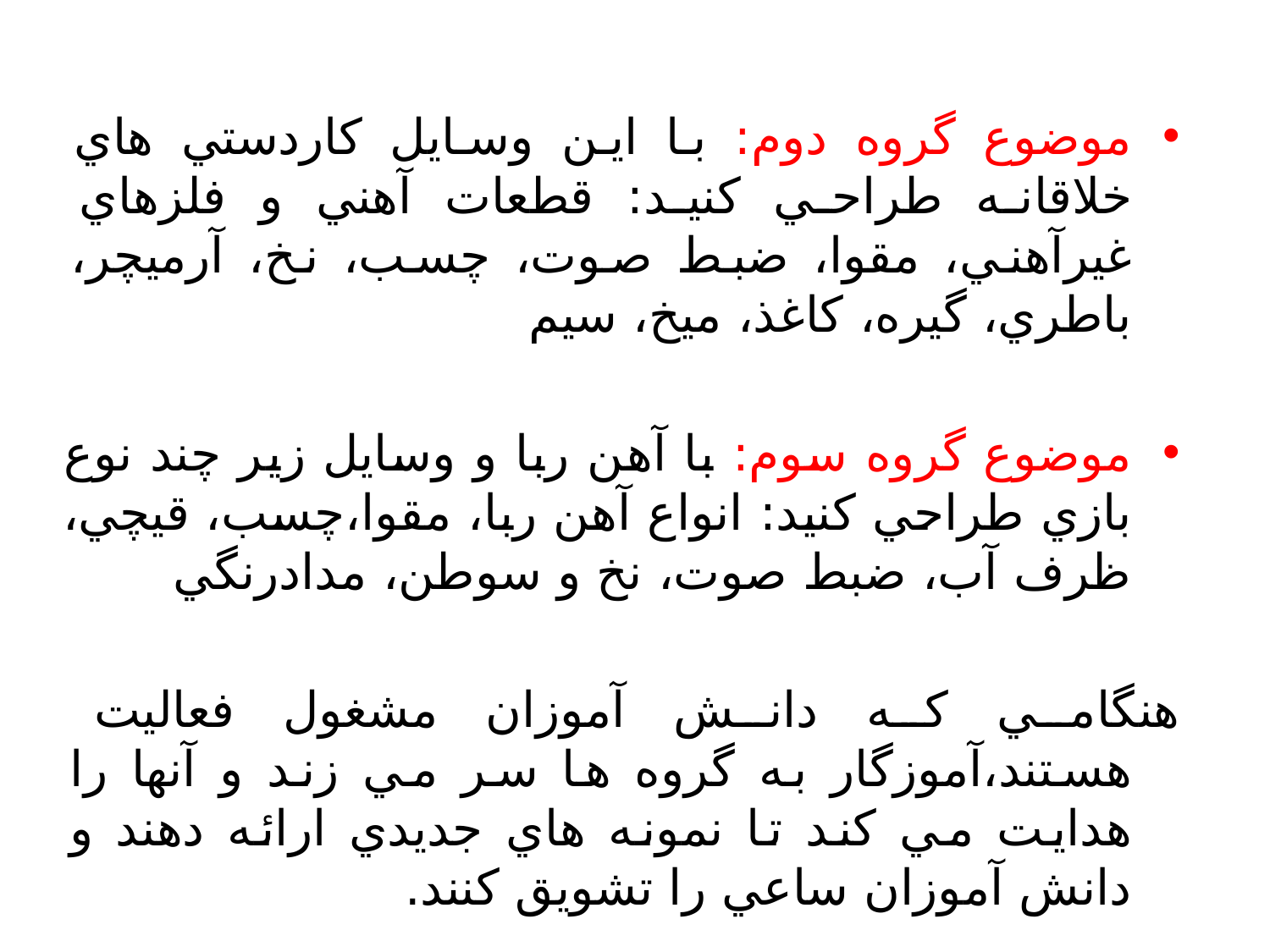

موضوع گروه دوم: با اين وسايل كاردستي هاي خلاقانه طراحي كنيد: قطعات آهني و فلزهاي غيرآهني، مقوا، ضبط صوت، چسب، نخ، آرميچر، باطري، گيره، كاغذ، ميخ، سيم

موضوع گروه سوم: با آهن ربا و وسايل زير چند نوع بازي طراحي كنيد: انواع آهن ربا، مقوا،چسب، قيچي، ظرف آب، ضبط صوت، نخ و سوطن، مدادرنگي

هنگامي كه دانش آموزان مشغول فعاليت هستند،آموزگار به گروه ها سر مي زند و آنها را هدايت مي كند تا نمونه هاي جديدي ارائه دهند و دانش آموزان ساعي را تشويق كنند.